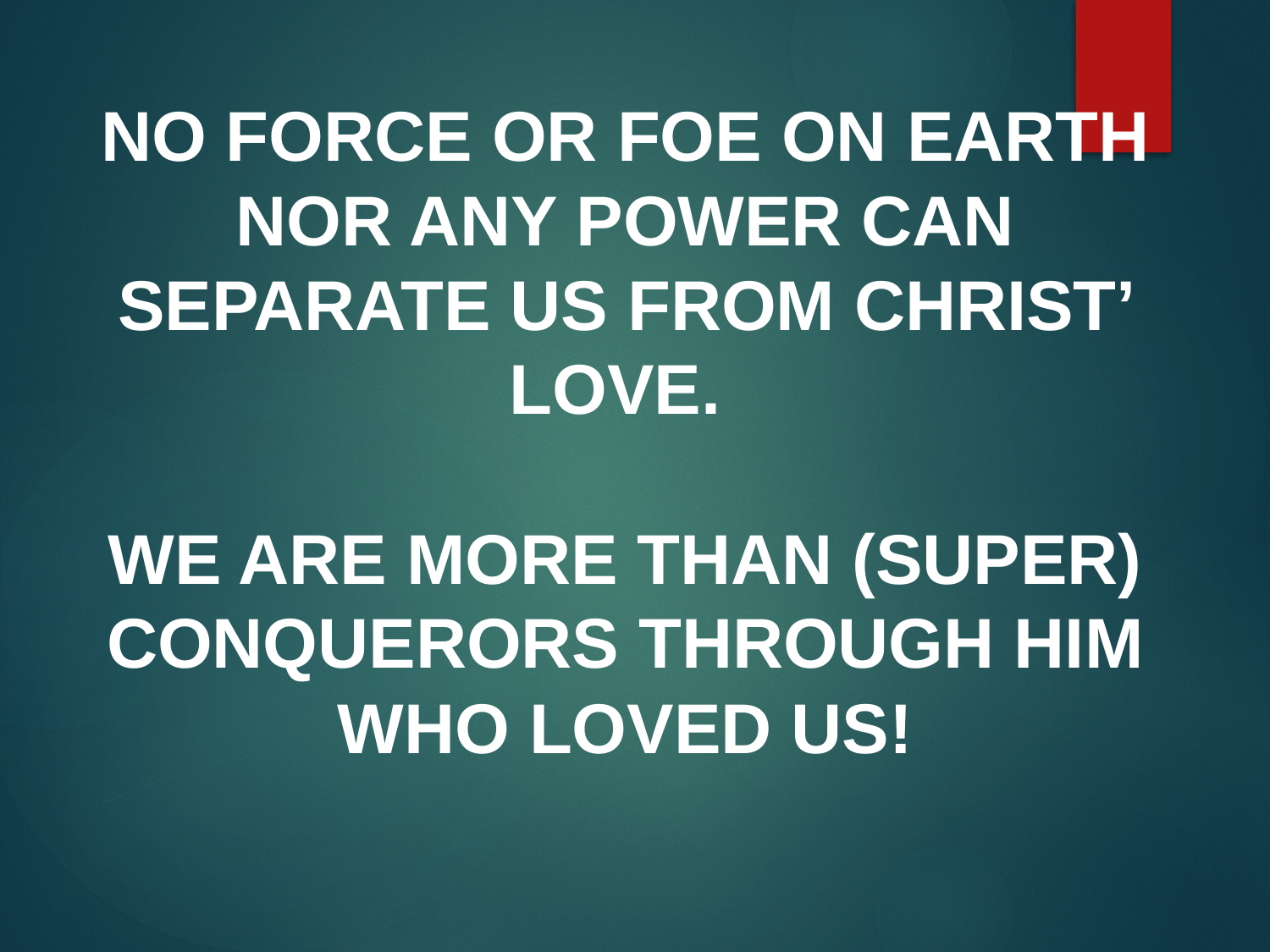

NO FORCE OR FOE ON EARTH NOR ANY POWER CAN SEPARATE US FROM CHRIST’ LOVE.

WE ARE MORE THAN (SUPER) CONQUERORS THROUGH HIM WHO LOVED US!